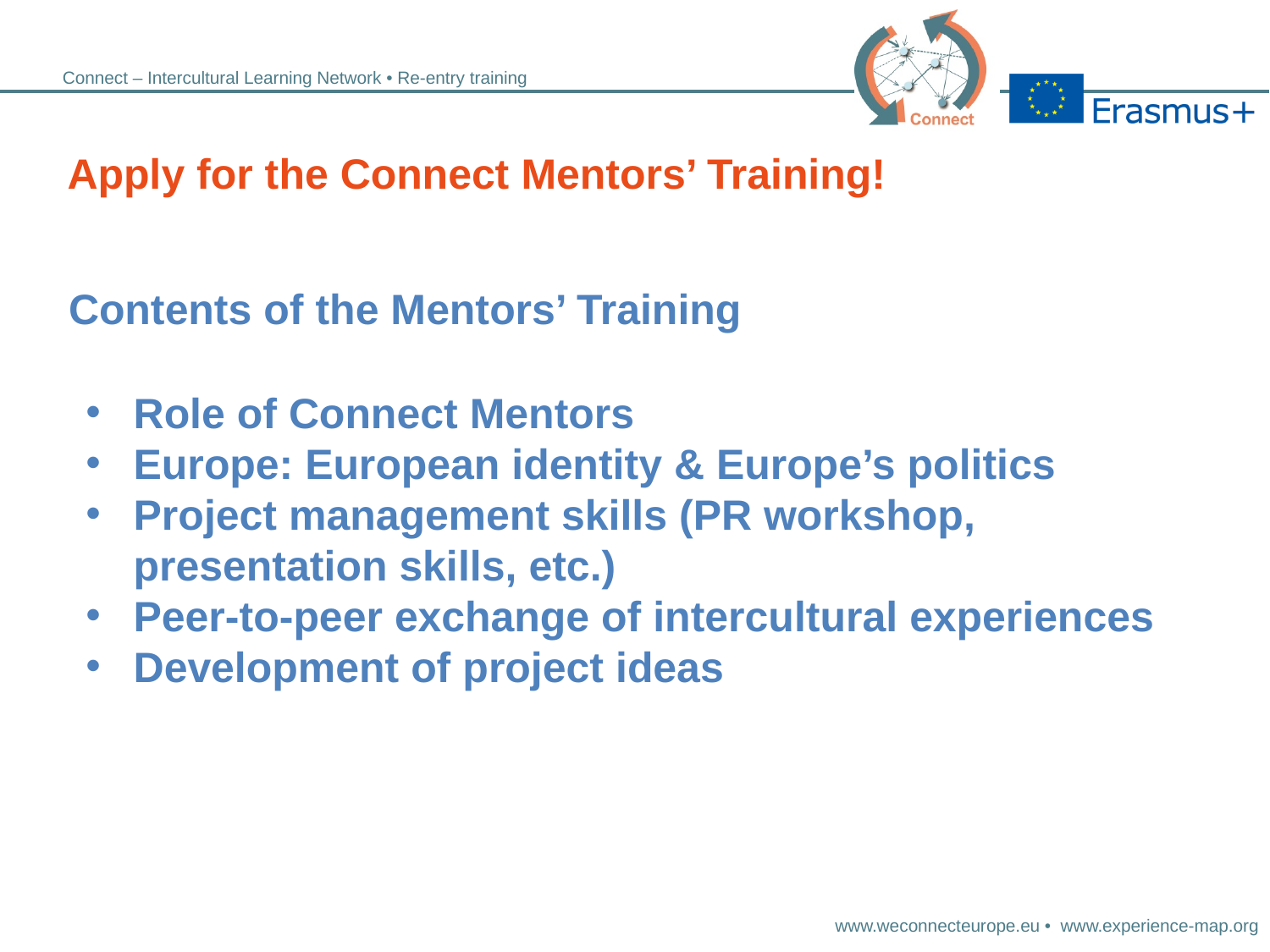

Apply for the Connect Mentors’ Training!
Contents of the Mentors’ Training
Role of Connect Mentors
Europe: European identity & Europe’s politics
Project management skills (PR workshop, presentation skills, etc.)
Peer-to-peer exchange of intercultural experiences
Development of project ideas